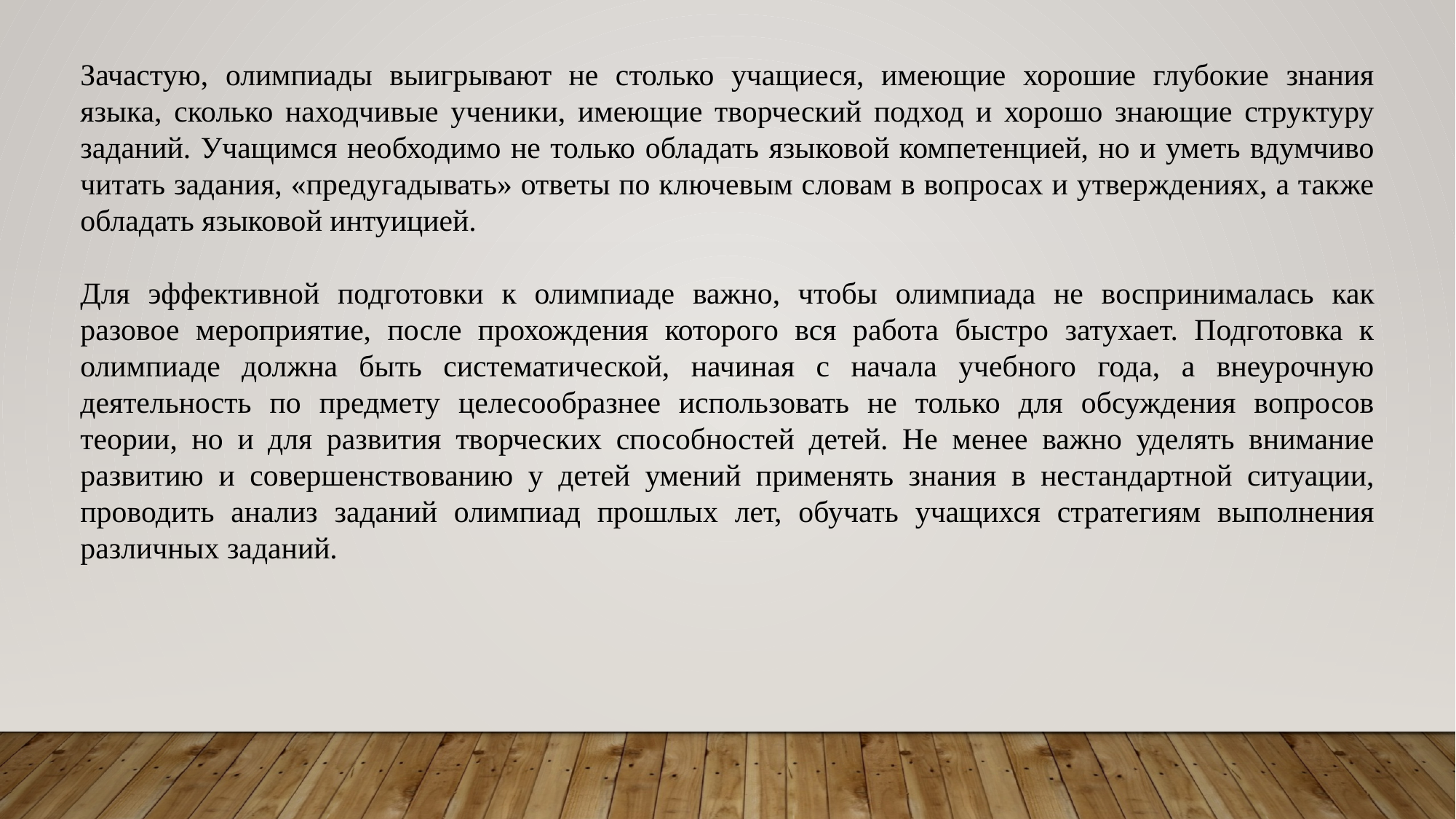

Зачастую, олимпиады выигрывают не столько учащиеся, имеющие хорошие глубокие знания языка, сколько находчивые ученики, имеющие творческий подход и хорошо знающие структуру заданий. Учащимся необходимо не только обладать языковой компетенцией, но и уметь вдумчиво читать задания, «предугадывать» ответы по ключевым словам в вопросах и утверждениях, а также обладать языковой интуицией.

Для эффективной подготовки к олимпиаде важно, чтобы олимпиада не воспринималась как разовое мероприятие, после прохождения которого вся работа быстро затухает. Подготовка к олимпиаде должна быть систематической, начиная с начала учебного года, а внеурочную деятельность по предмету целесообразнее использовать не только для обсуждения вопросов теории, но и для развития творческих способностей детей. Не менее важно уделять внимание развитию и совершенствованию у детей умений применять знания в нестандартной ситуации, проводить анализ заданий олимпиад прошлых лет, обучать учащихся стратегиям выполнения различных заданий.